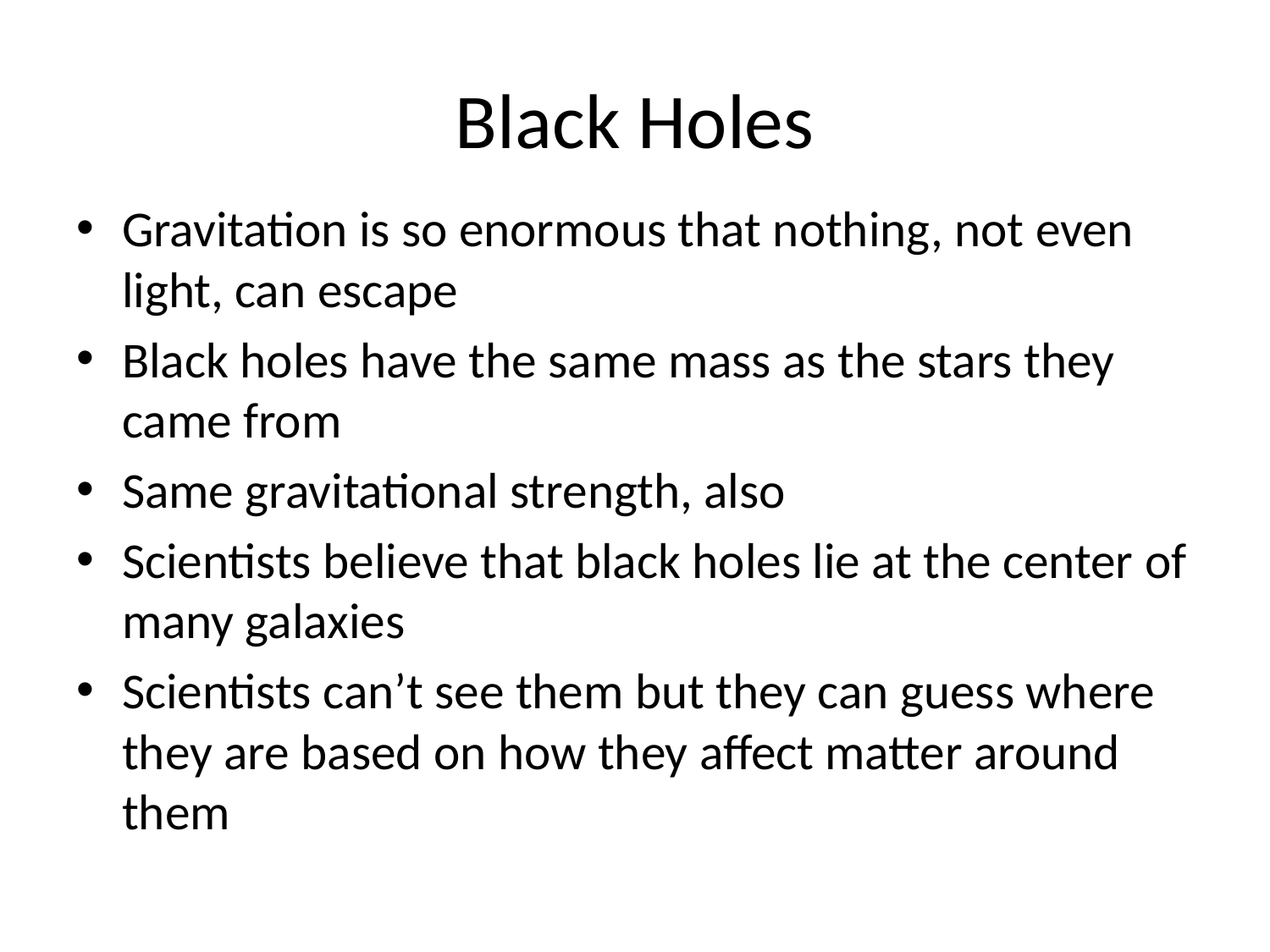

# Black Holes
Gravitation is so enormous that nothing, not even light, can escape
Black holes have the same mass as the stars they came from
Same gravitational strength, also
Scientists believe that black holes lie at the center of many galaxies
Scientists can’t see them but they can guess where they are based on how they affect matter around them